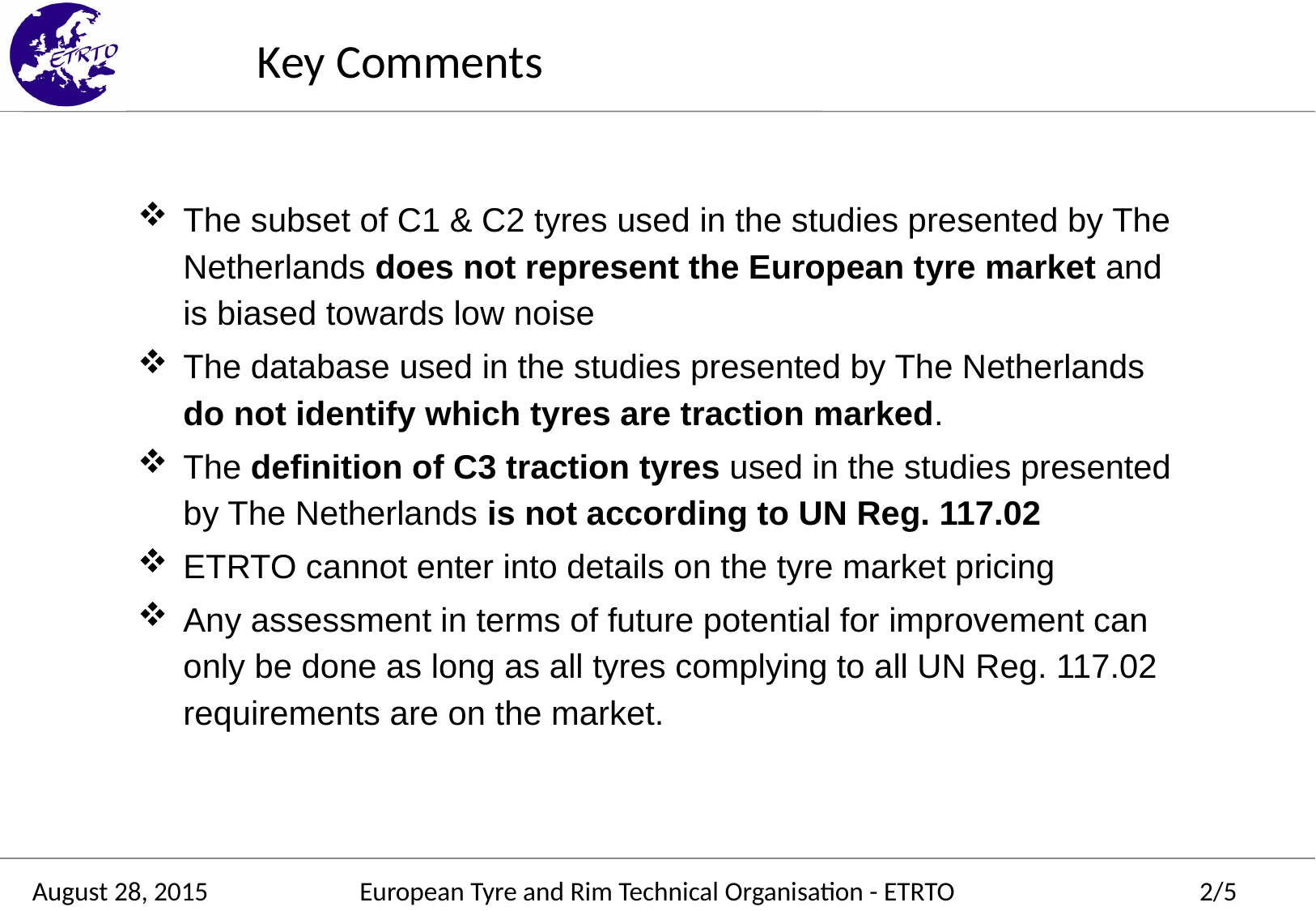

# Key Comments
The subset of C1 & C2 tyres used in the studies presented by The Netherlands does not represent the European tyre market and is biased towards low noise
The database used in the studies presented by The Netherlands do not identify which tyres are traction marked.
The definition of C3 traction tyres used in the studies presented by The Netherlands is not according to UN Reg. 117.02
ETRTO cannot enter into details on the tyre market pricing
Any assessment in terms of future potential for improvement can only be done as long as all tyres complying to all UN Reg. 117.02 requirements are on the market.